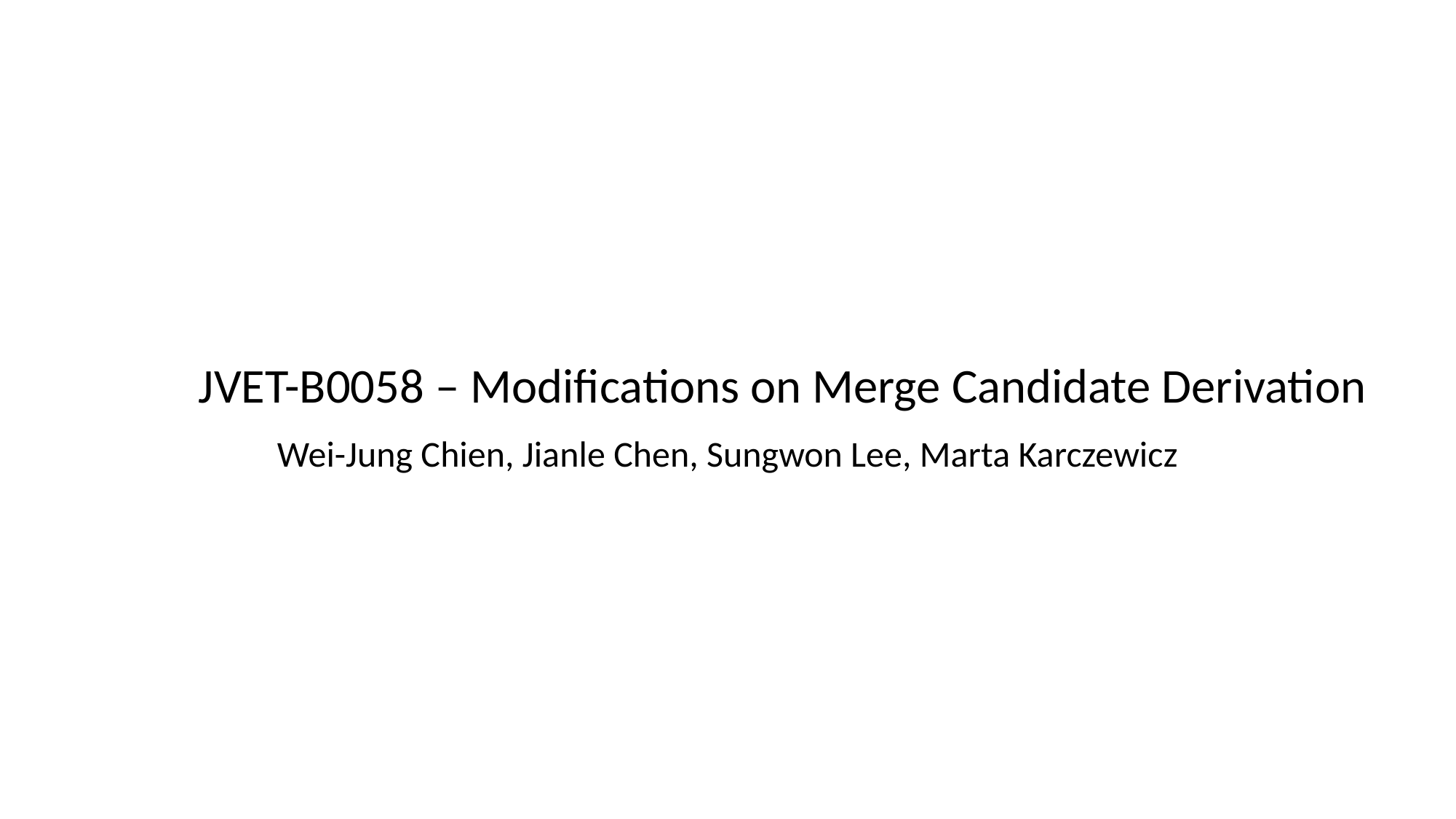

# JVET-B0058 – Modifications on Merge Candidate Derivation
Wei-Jung Chien, Jianle Chen, Sungwon Lee, Marta Karczewicz